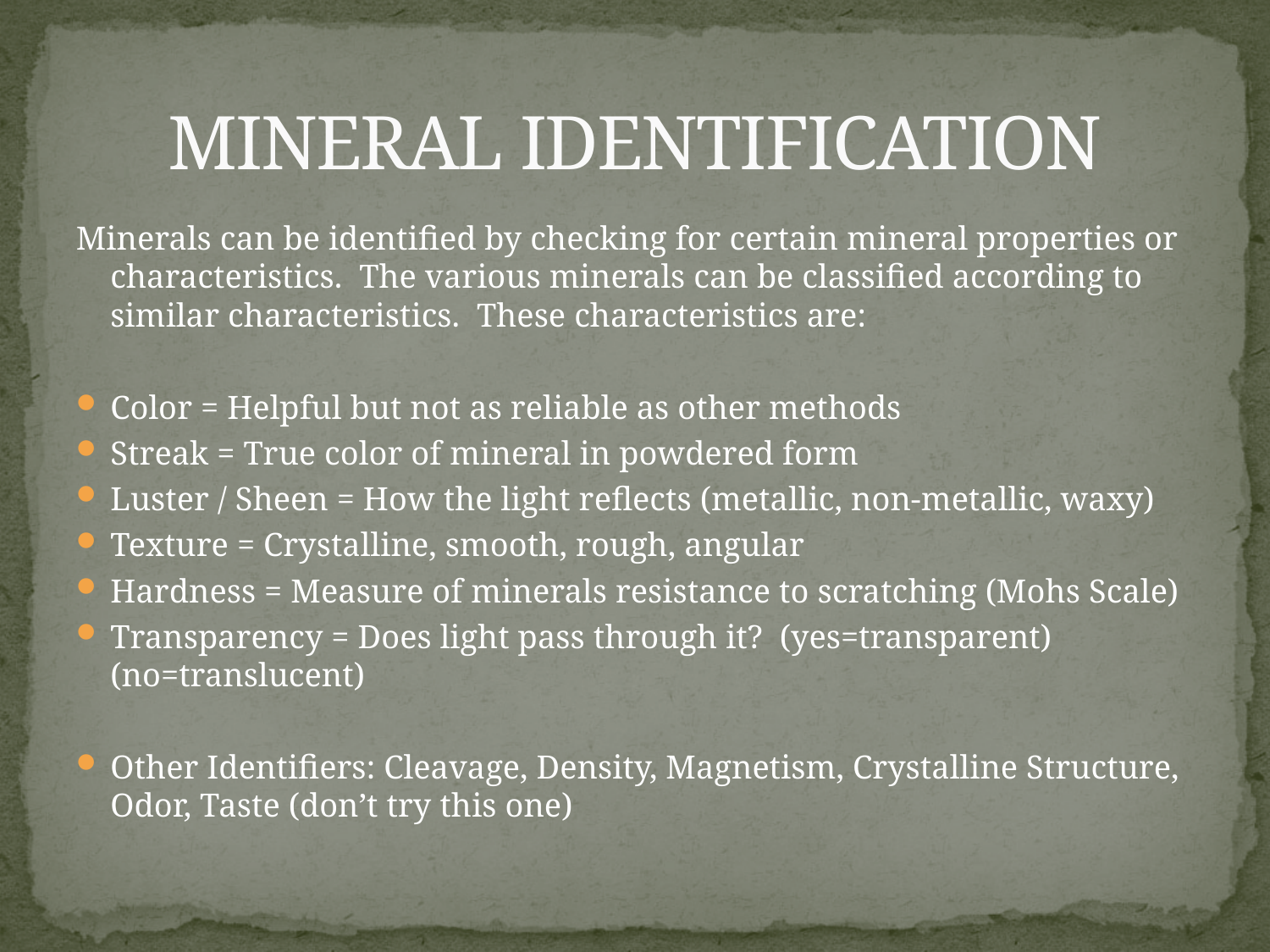

# MINERAL IDENTIFICATION
Minerals can be identified by checking for certain mineral properties or characteristics.  The various minerals can be classified according to similar characteristics.  These characteristics are:

Color = Helpful but not as reliable as other methods
Streak = True color of mineral in powdered form
Luster / Sheen = How the light reflects (metallic, non-metallic, waxy)
Texture = Crystalline, smooth, rough, angular
Hardness = Measure of minerals resistance to scratching (Mohs Scale)
Transparency = Does light pass through it?  (yes=transparent)(no=translucent)

Other Identifiers: Cleavage, Density, Magnetism, Crystalline Structure, Odor, Taste (don’t try this one)